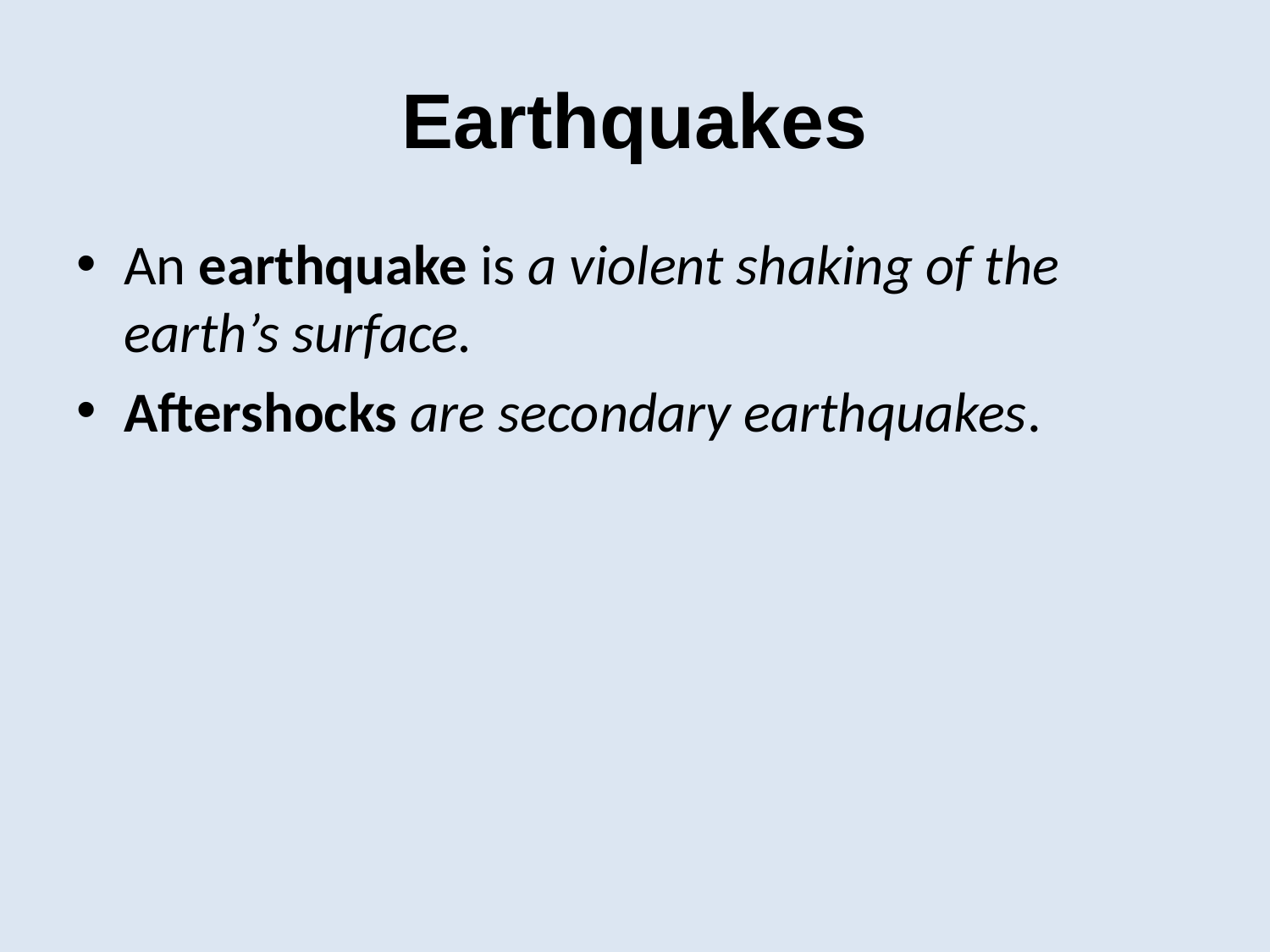

# Earthquakes
An earthquake is a violent shaking of the earth’s surface.
Aftershocks are secondary earthquakes.